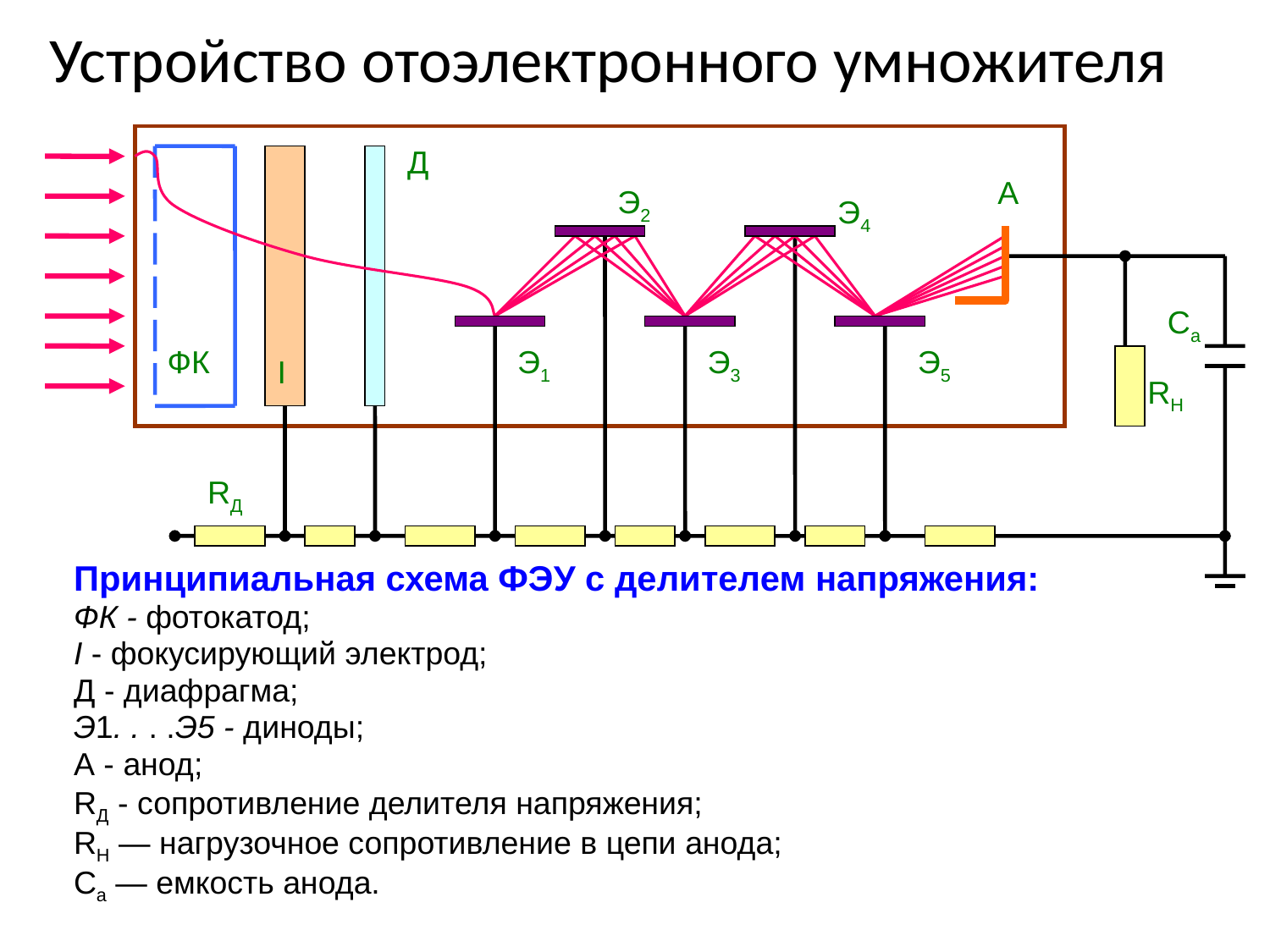

# Устройство отоэлектронного умножителя

Д

ФК

I

А

Э2

Э4

Са

Э1

Э3

Э5

RН

RД

Принципиальная схема ФЭУ с делителем напряжения:
ФК - фотокатод;
I - фокусирующий электрод;
Д - диафрагма;
Э1. . . .Э5 - диноды;
А - анод;
RД - сопротивление делителя напряжения;
RН — нагрузочное сопротивление в цепи анода;
Са — емкость анода.